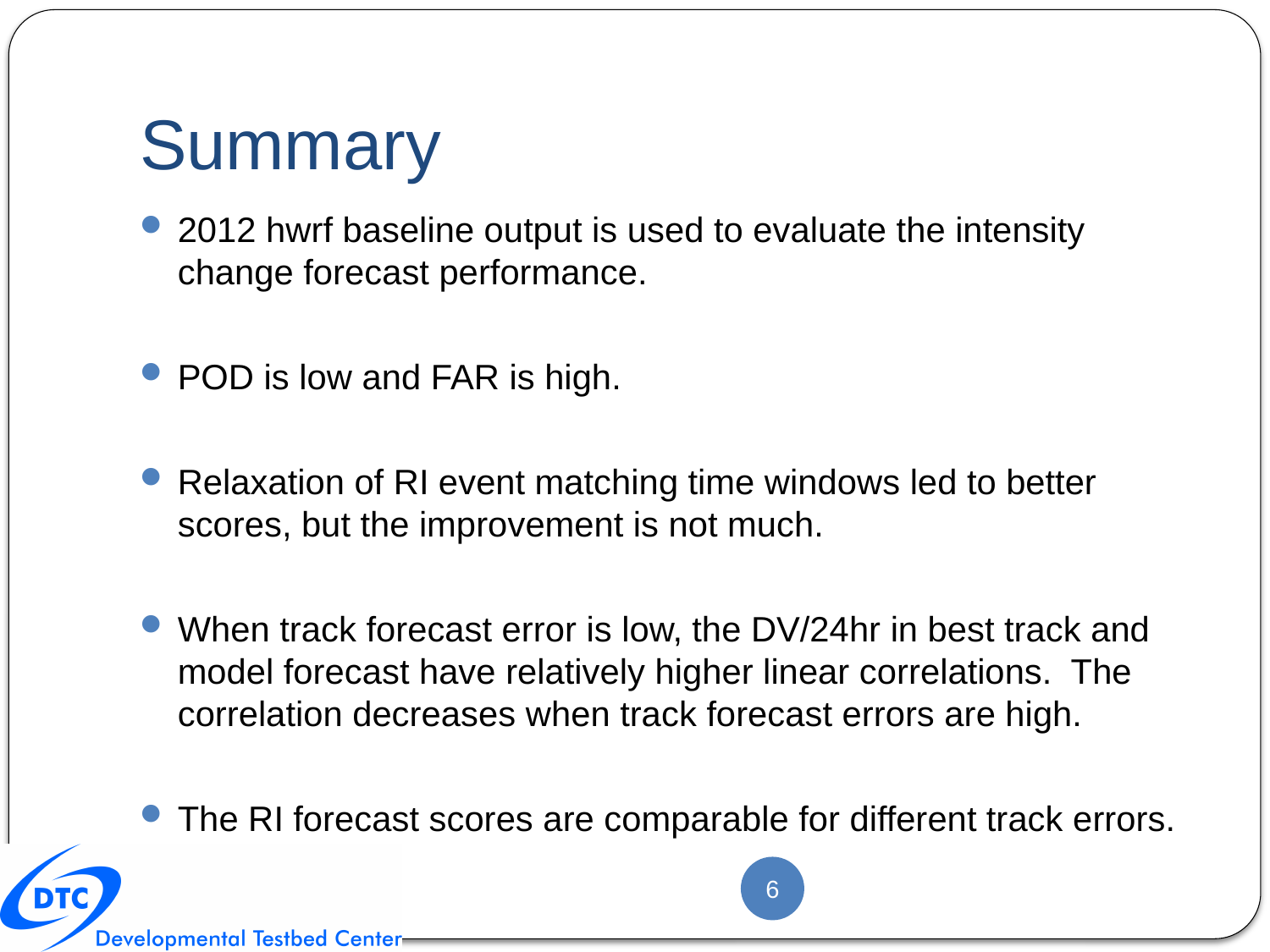

# Summary
2012 hwrf baseline output is used to evaluate the intensity change forecast performance.

POD is low and FAR is high.

Relaxation of RI event matching time windows led to better scores, but the improvement is not much.

When track forecast error is low, the DV/24hr in best track and model forecast have relatively higher linear correlations.  The correlation decreases when track forecast errors are high.

The RI forecast scores are comparable for different track errors.
6